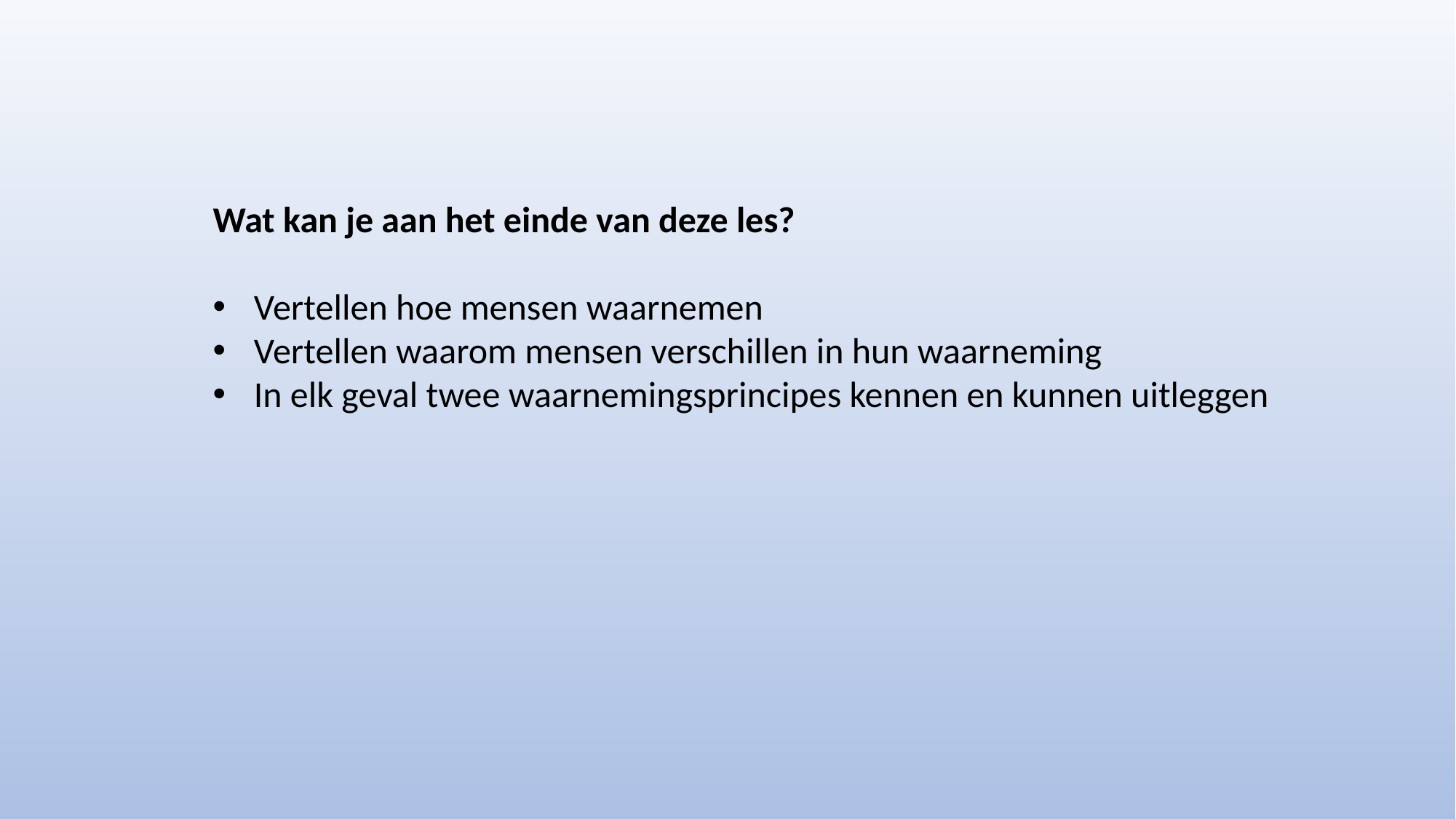

Wat kan je aan het einde van deze les?

Vertellen hoe mensen waarnemen
Vertellen waarom mensen verschillen in hun waarneming
In elk geval twee waarnemingsprincipes kennen en kunnen uitleggen